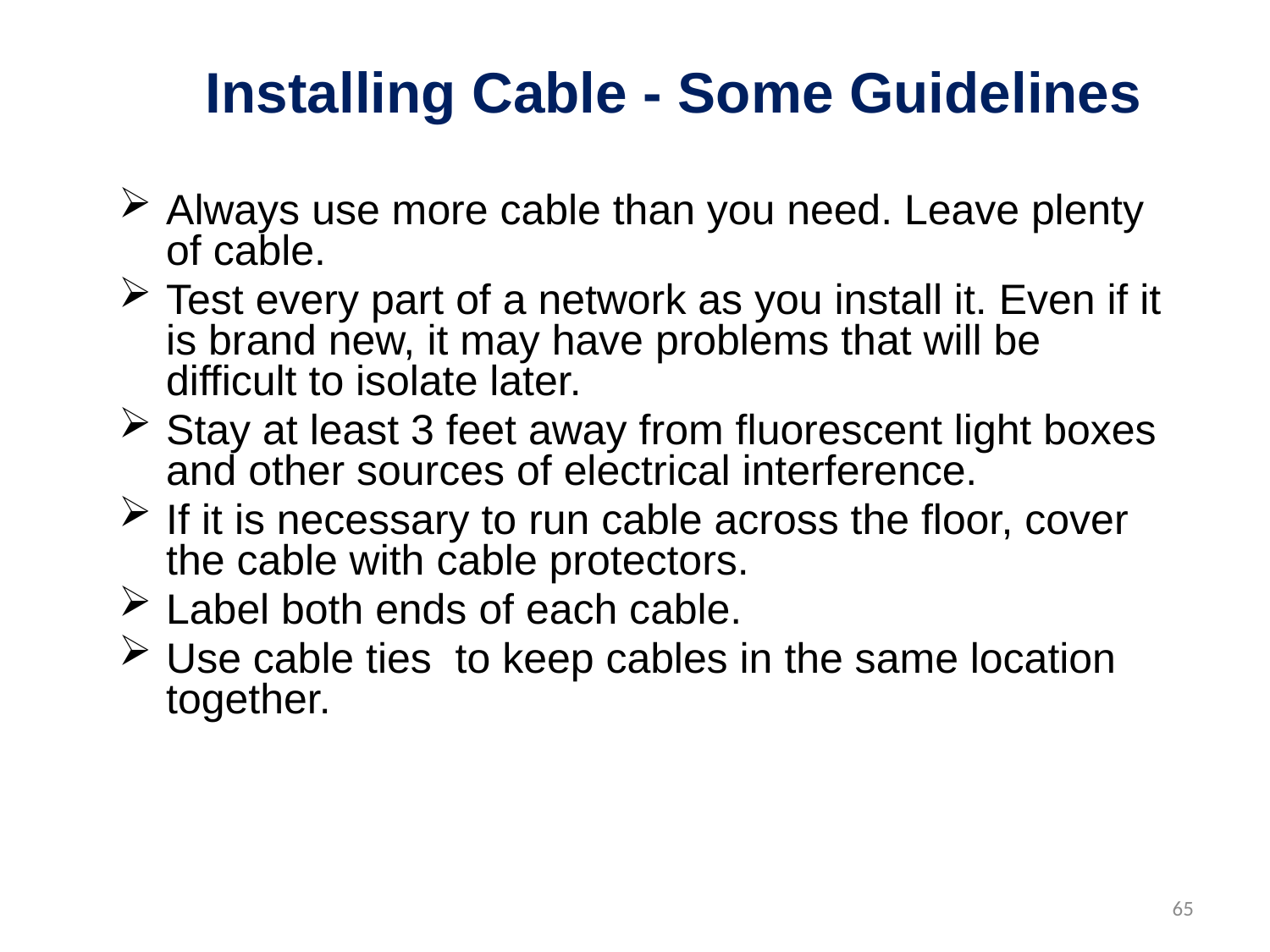

# Installing Cable - Some Guidelines

Always use more cable than you need. Leave plenty of cable.
Test every part of a network as you install it. Even if it is brand new, it may have problems that will be difficult to isolate later.
Stay at least 3 feet away from fluorescent light boxes and other sources of electrical interference.
If it is necessary to run cable across the floor, cover the cable with cable protectors.
Label both ends of each cable.
Use cable ties  to keep cables in the same location together.

65